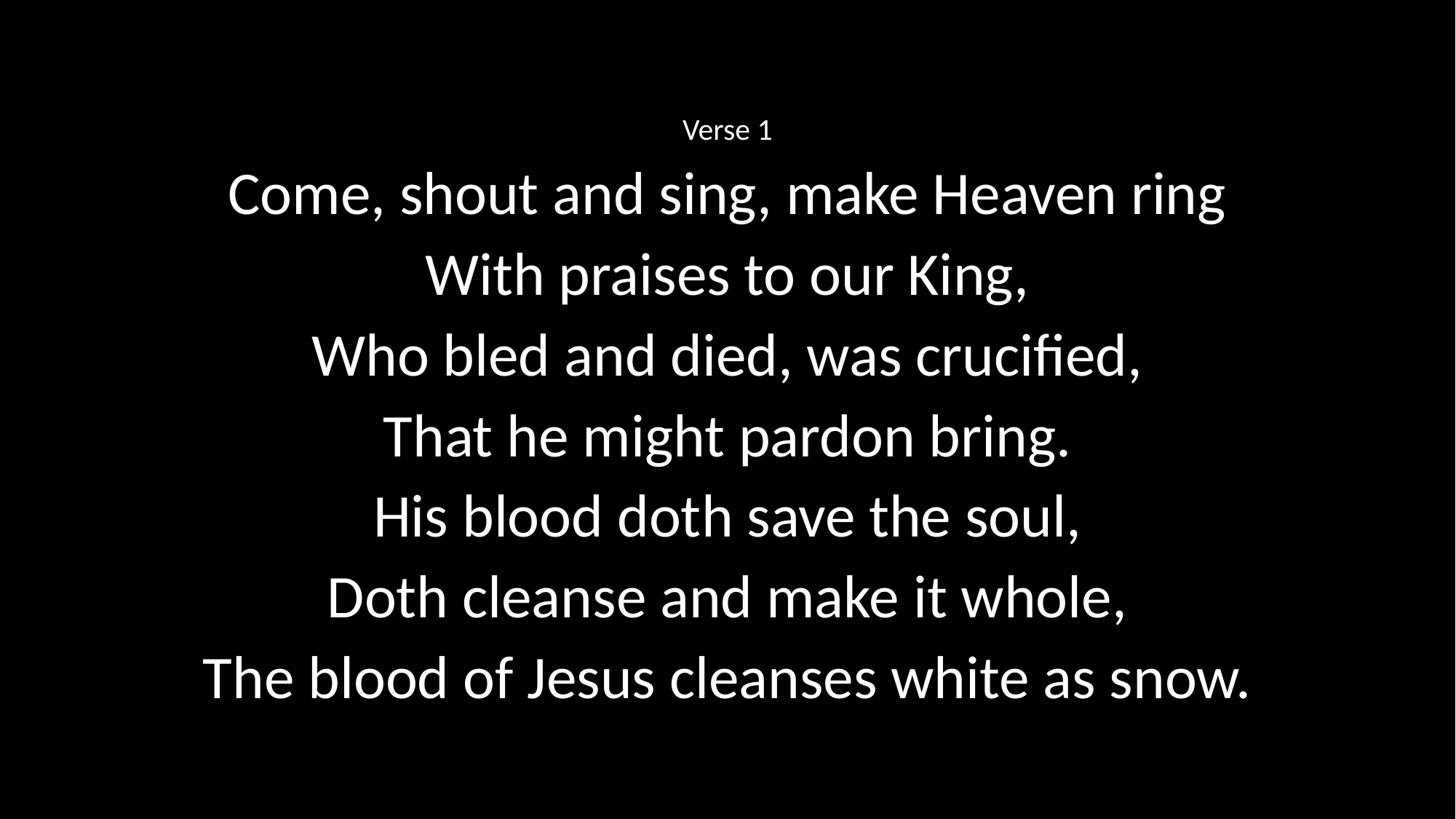

Verse 1
Come, shout and sing, make Heaven ring
With praises to our King,
Who bled and died, was crucified,
That he might pardon bring.
His blood doth save the soul,
Doth cleanse and make it whole,
The blood of Jesus cleanses white as snow.